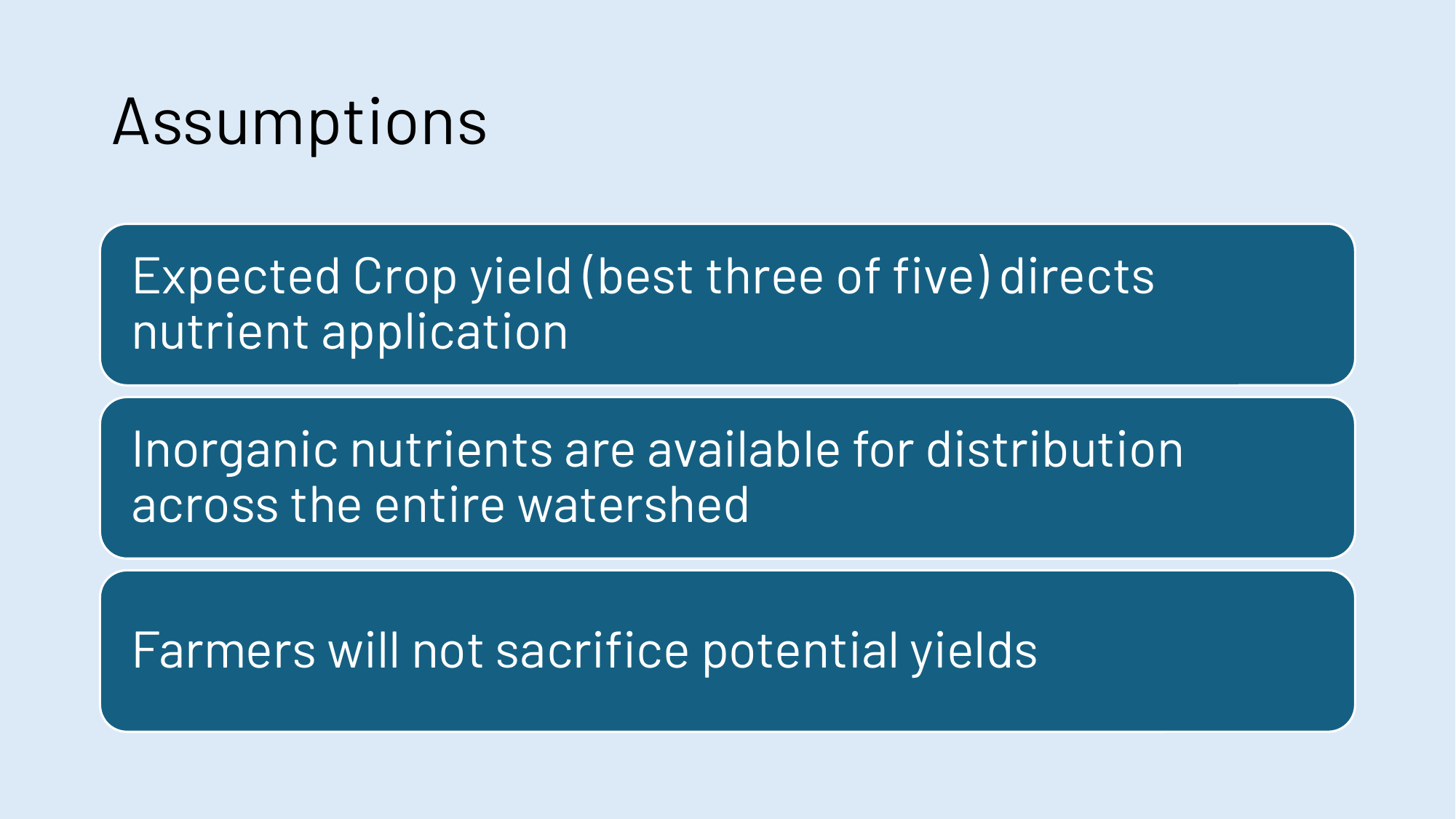

# Assumptions
Expected Crop yield (best three of five) directs nutrient application
Inorganic nutrients are available for distribution across the entire watershed
Farmers will not sacrifice potential yields